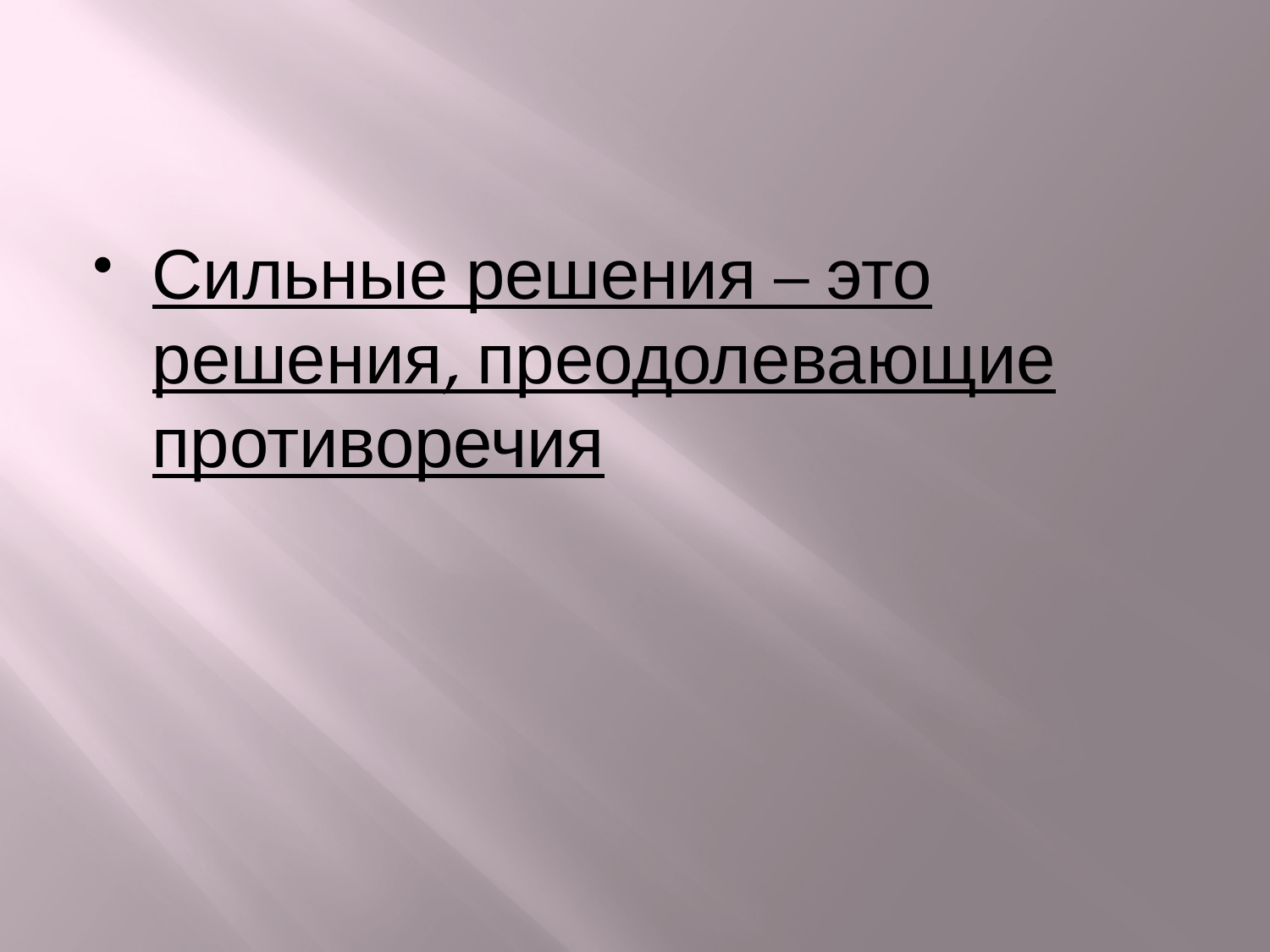

#
Сильные решения – это решения, преодолевающие противоречия